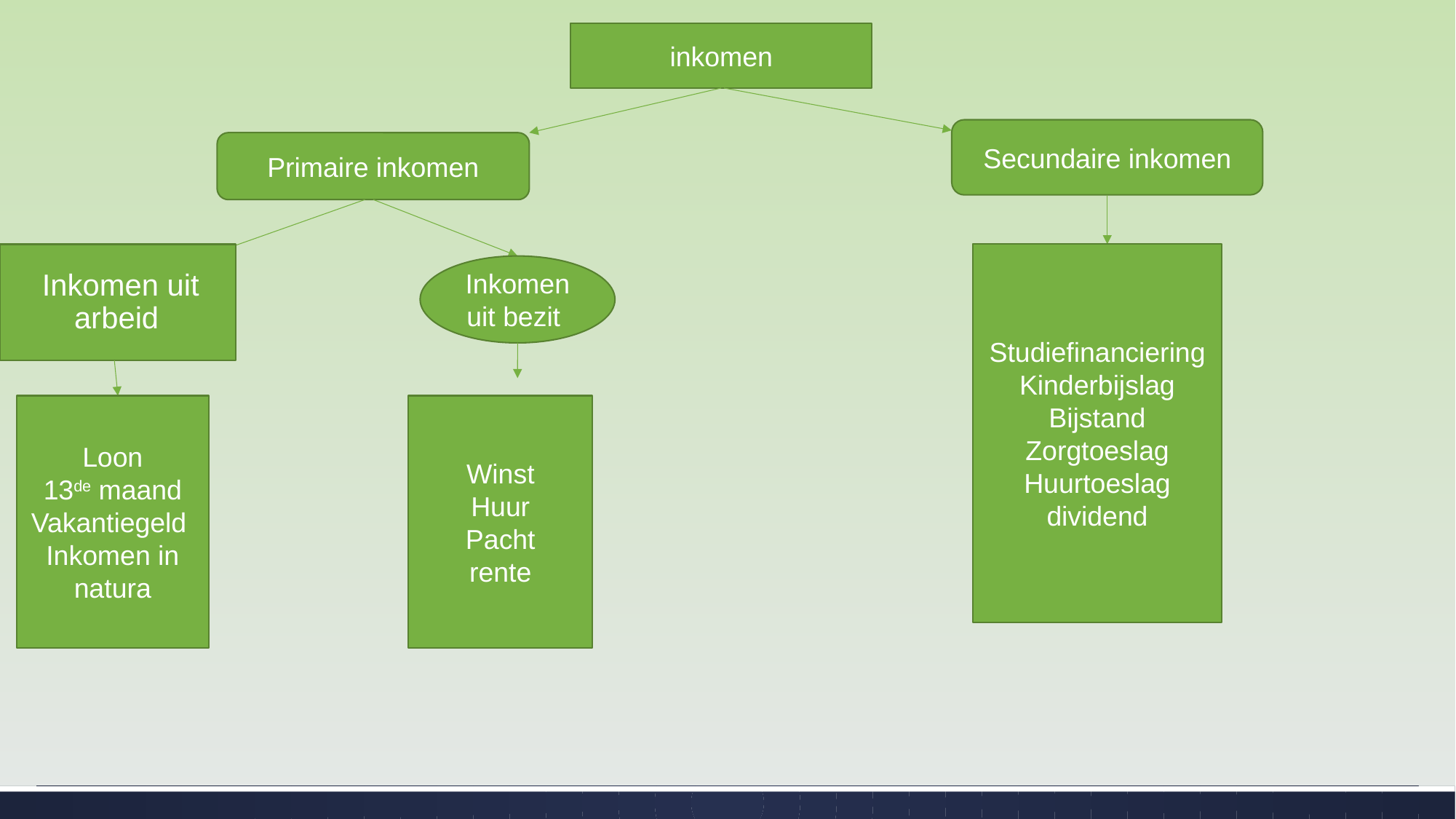

inkomen
Secundaire inkomen
Primaire inkomen
Inkomen uit arbeid
Studiefinanciering
Kinderbijslag
Bijstand
Zorgtoeslag
Huurtoeslag
dividend
Inkomen uit bezit
Loon
13de maand
Vakantiegeld
Inkomen in natura
Winst
Huur
Pacht
rente